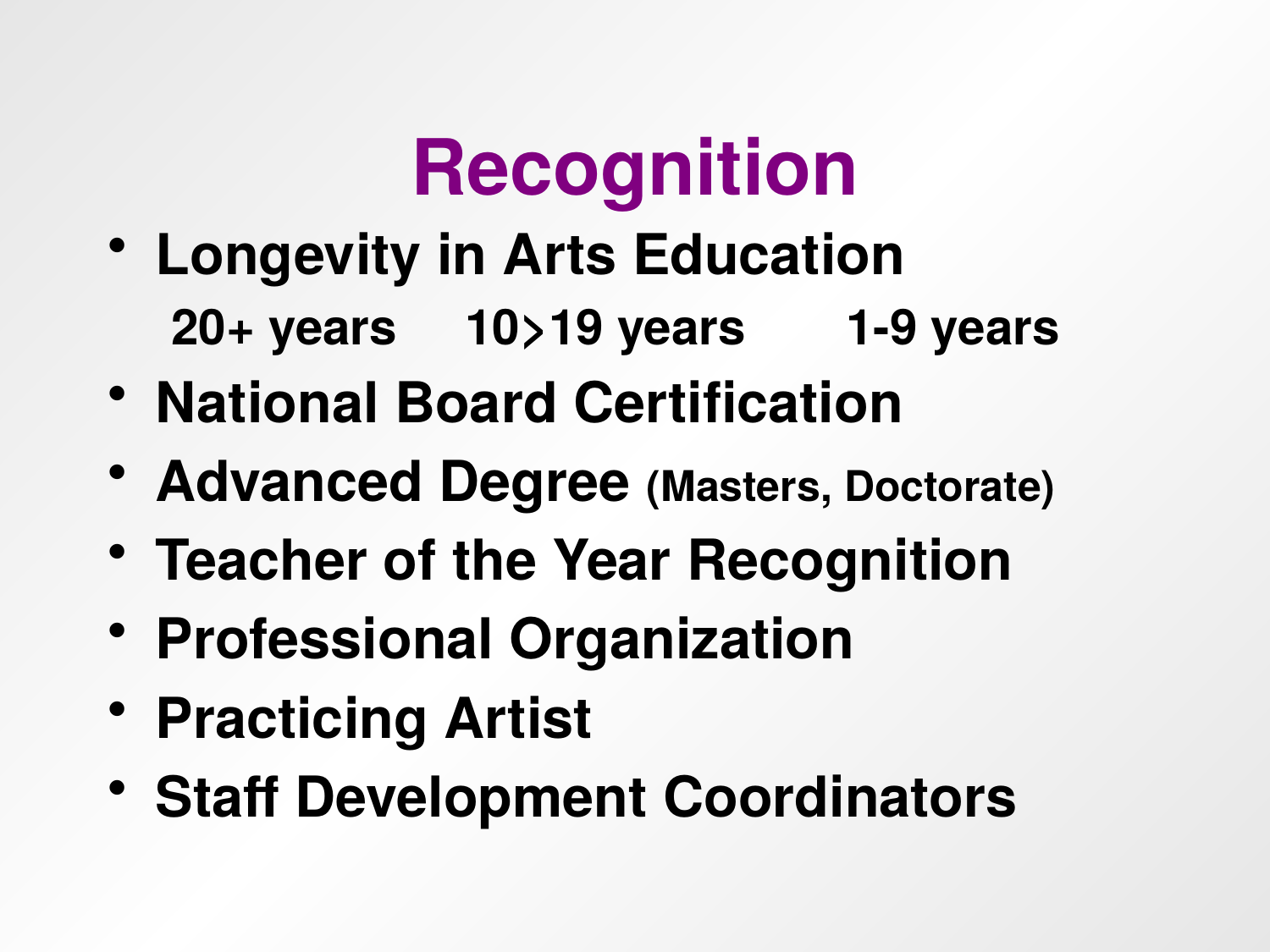

# Recognition
Longevity in Arts Education
20+ years 	10>19 years	1-9 years
National Board Certification
Advanced Degree (Masters, Doctorate)
Teacher of the Year Recognition
Professional Organization
Practicing Artist
Staff Development Coordinators